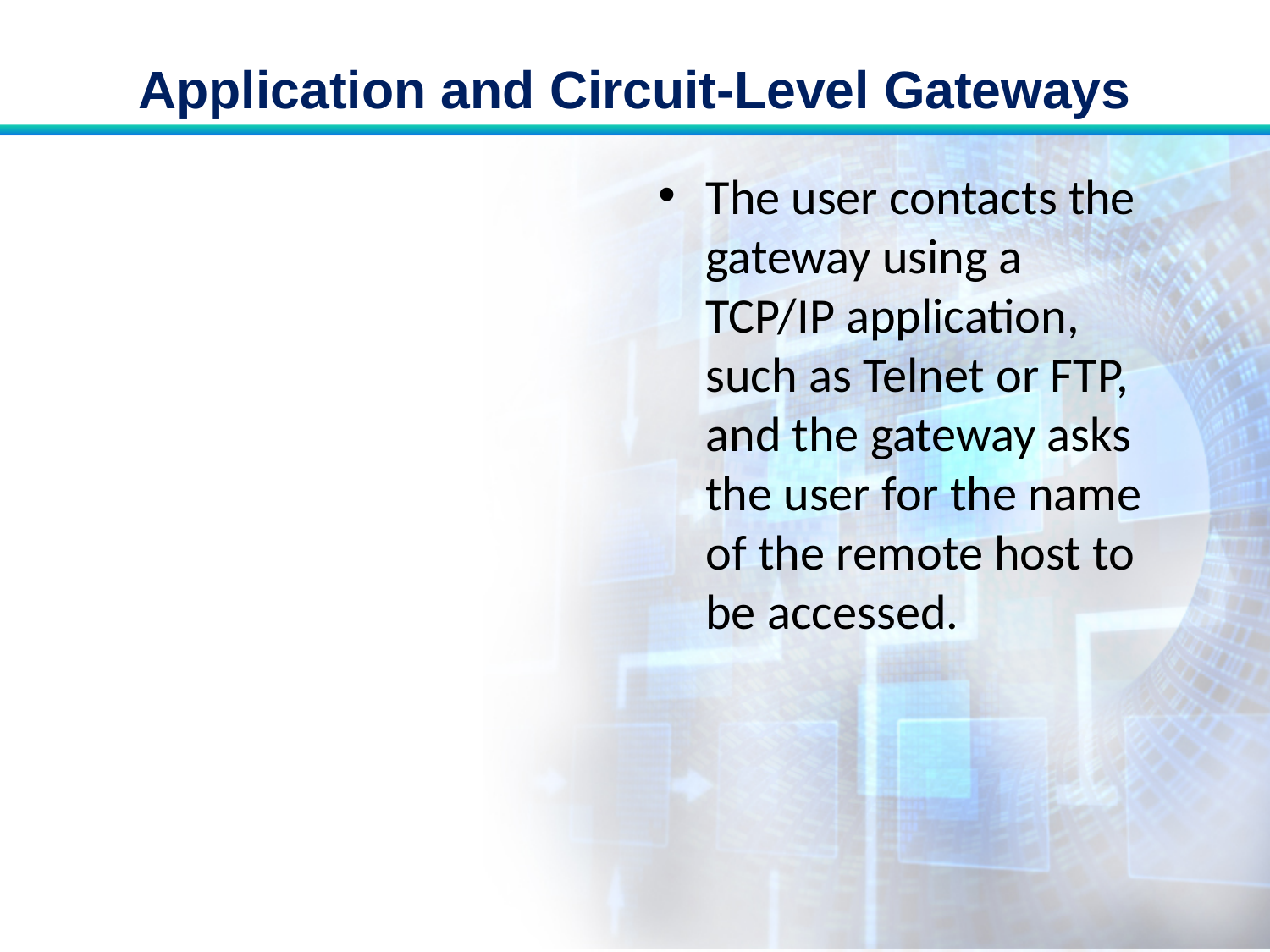

# Application and Circuit-Level Gateways
The user contacts the gateway using a TCP/IP application, such as Telnet or FTP, and the gateway asks the user for the name of the remote host to be accessed.